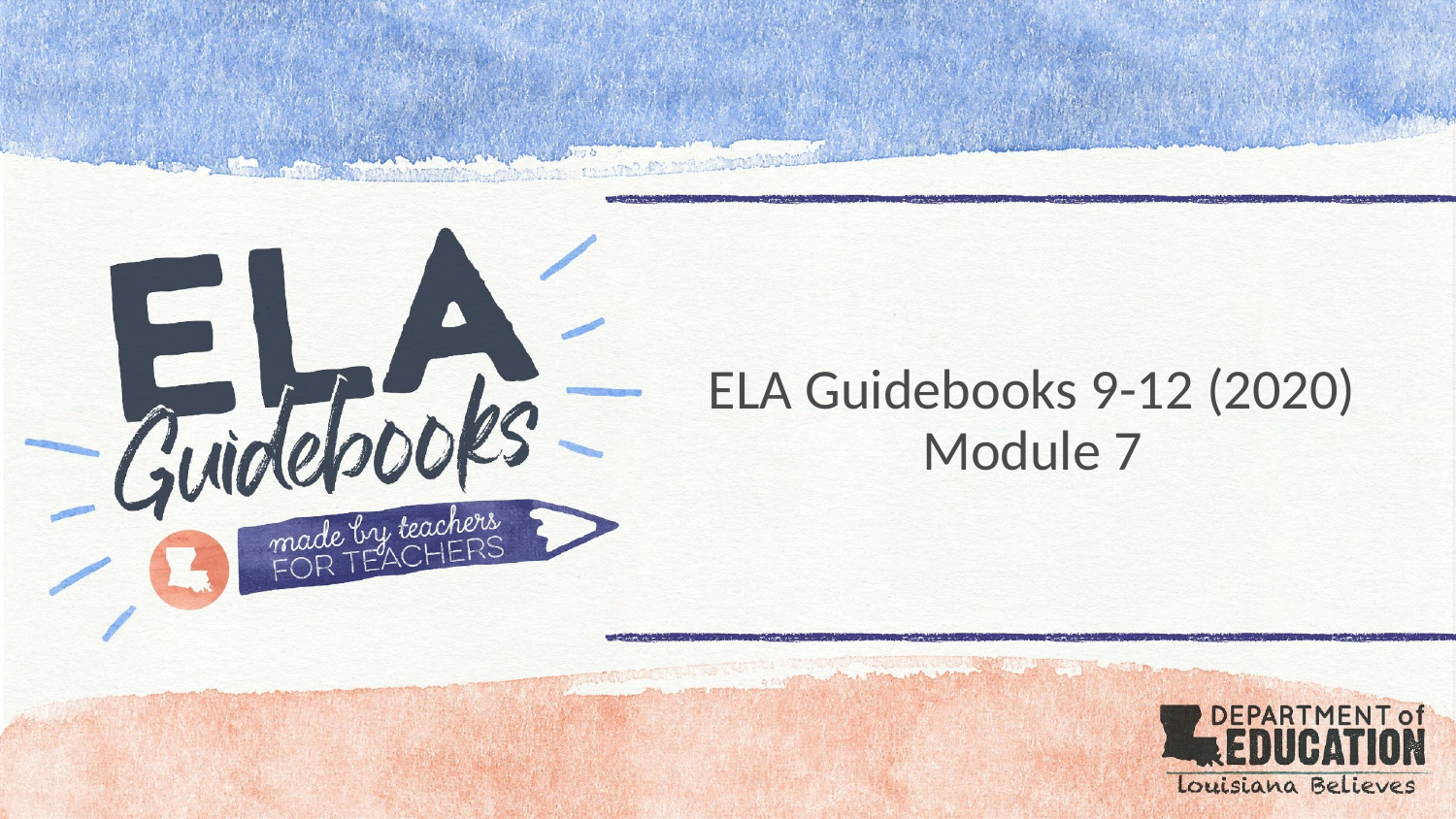

# ELA Guidebooks 9-12 (2020)
Module 7